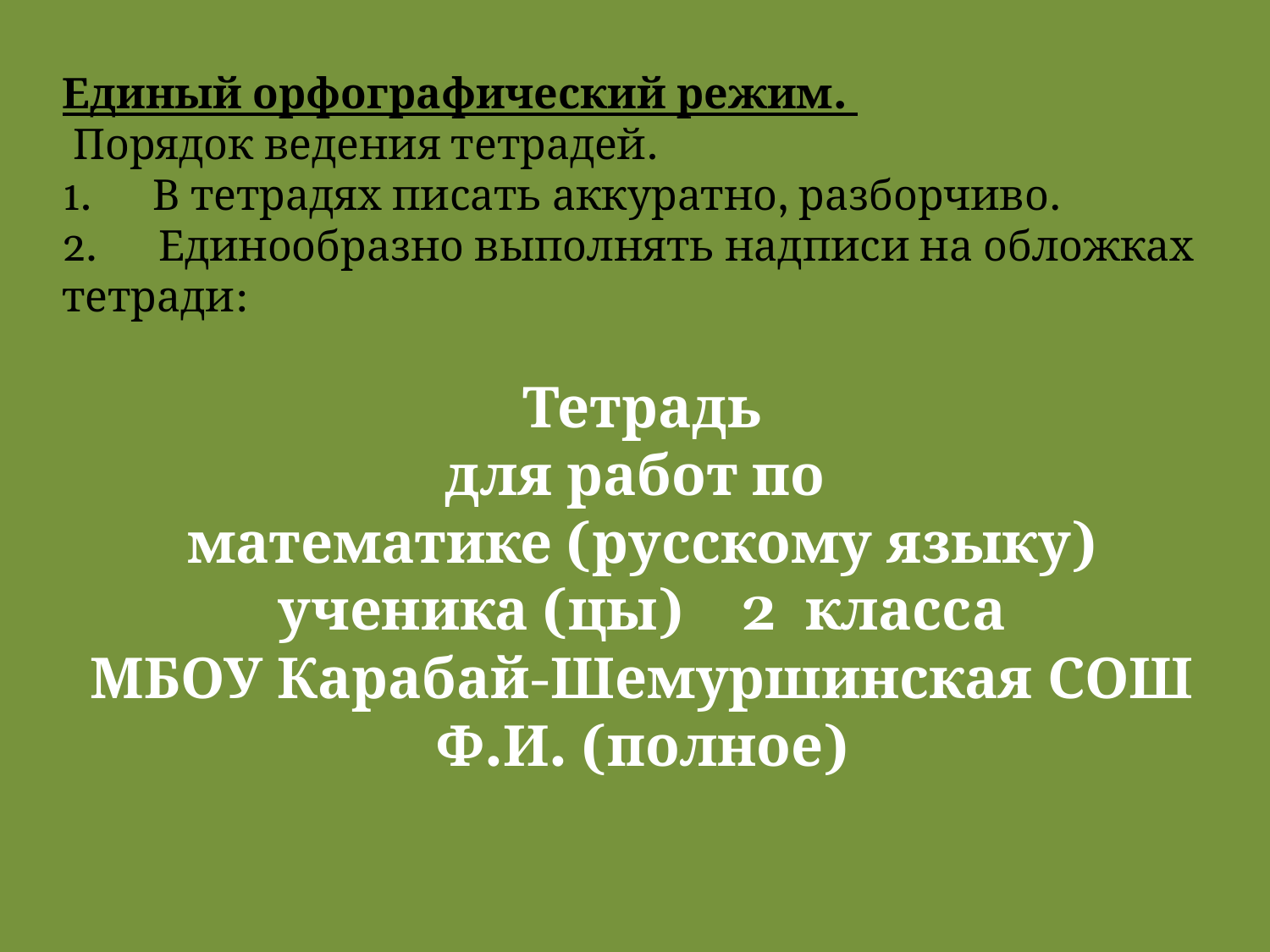

Единый орфографический режим.
 Порядок ведения тетрадей.
1.      В тетрадях писать аккуратно, разборчиво.
2.      Единообразно выполнять надписи на обложках тетради:

Тетрадь
для работ по
математике (русскому языку)
ученика (цы)    2  класса
МБОУ Карабай-Шемуршинская СОШ
Ф.И. (полное)